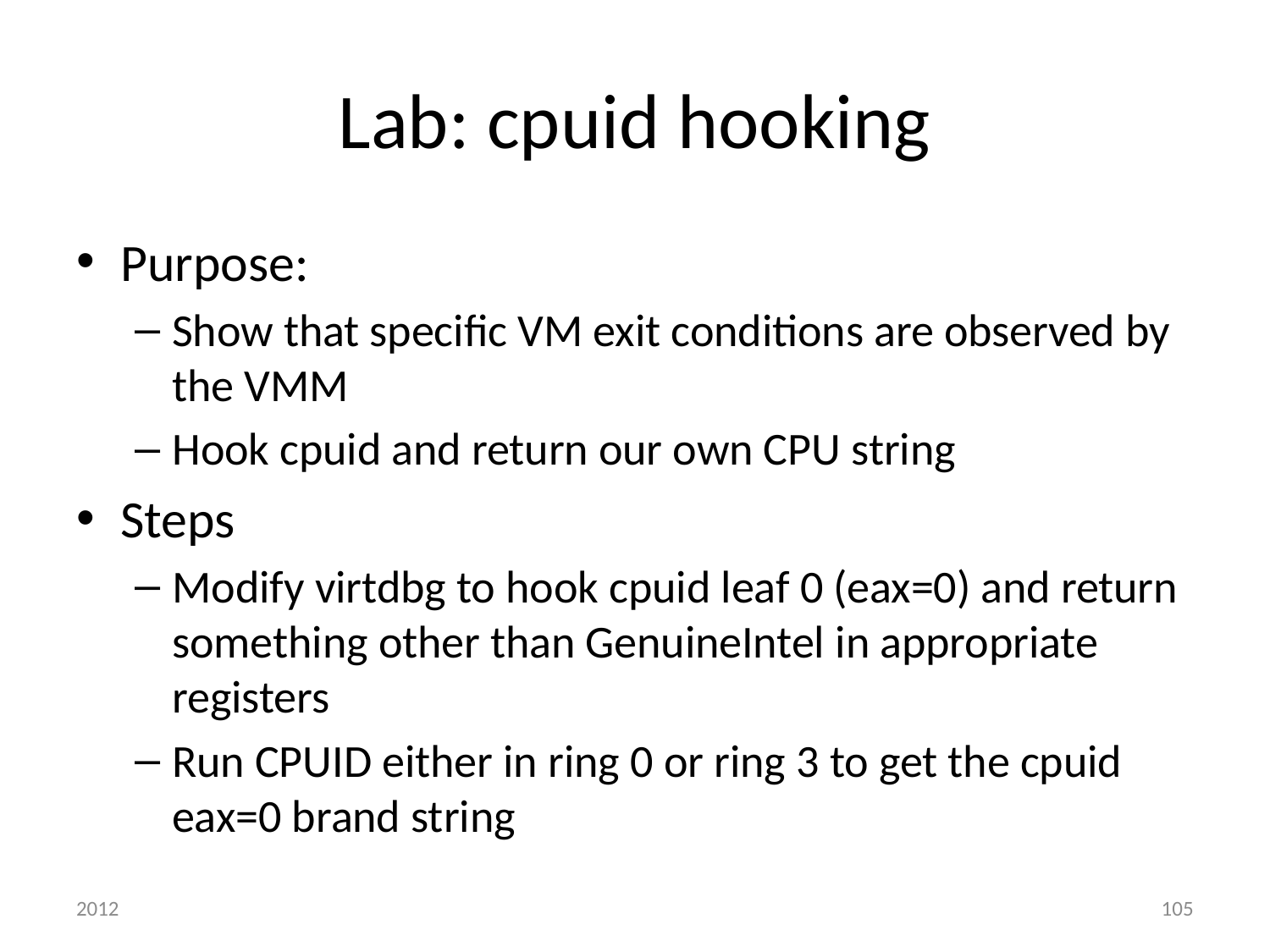

# Lab: cpuid hooking
Purpose:
Show that specific VM exit conditions are observed by the VMM
Hook cpuid and return our own CPU string
Steps
Modify virtdbg to hook cpuid leaf 0 (eax=0) and return something other than GenuineIntel in appropriate registers
Run CPUID either in ring 0 or ring 3 to get the cpuid eax=0 brand string
2012

105